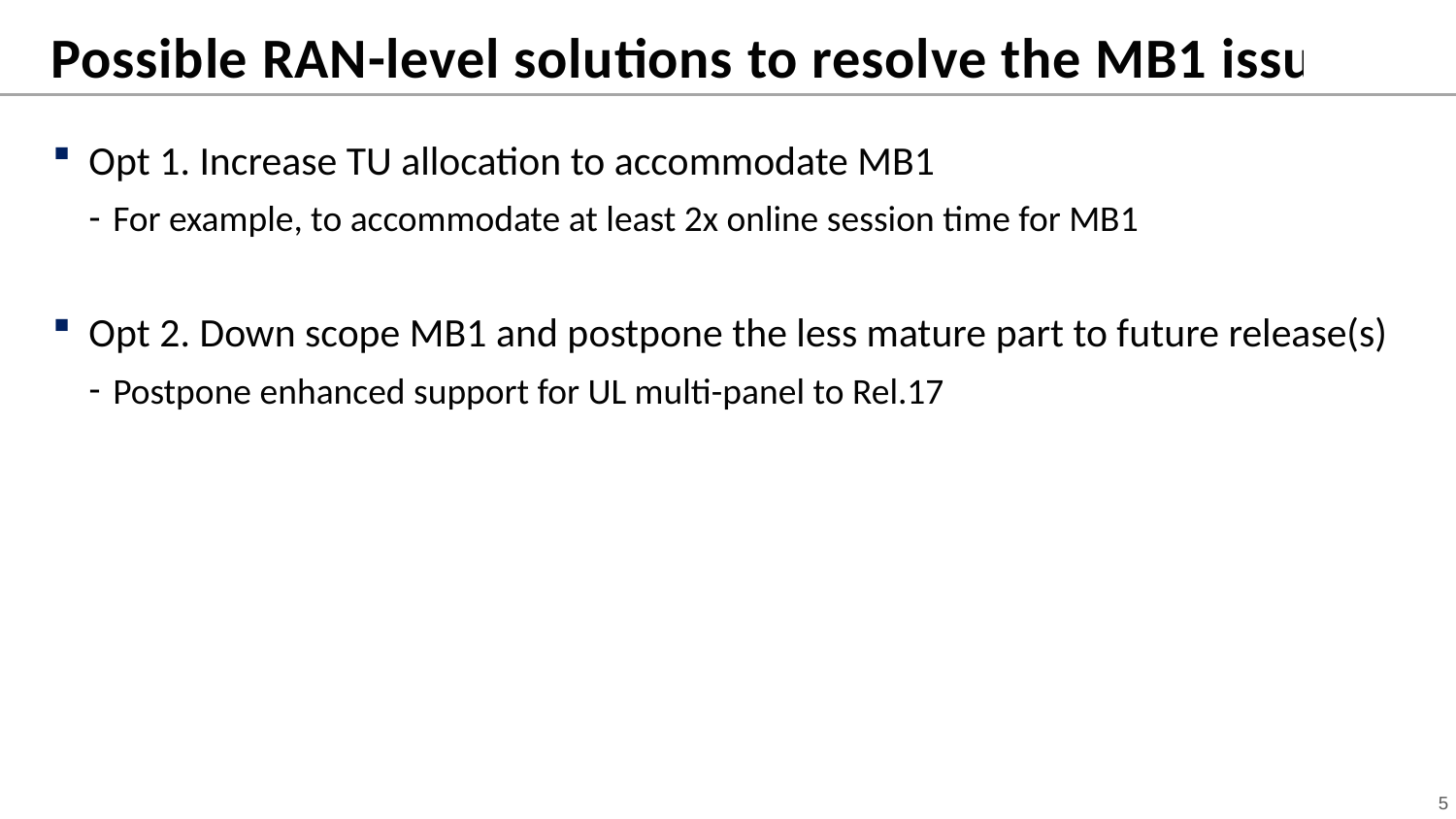

# Possible RAN-level solutions to resolve the MB1 issue
Opt 1. Increase TU allocation to accommodate MB1
For example, to accommodate at least 2x online session time for MB1

Opt 2. Down scope MB1 and postpone the less mature part to future release(s)
Postpone enhanced support for UL multi-panel to Rel.17